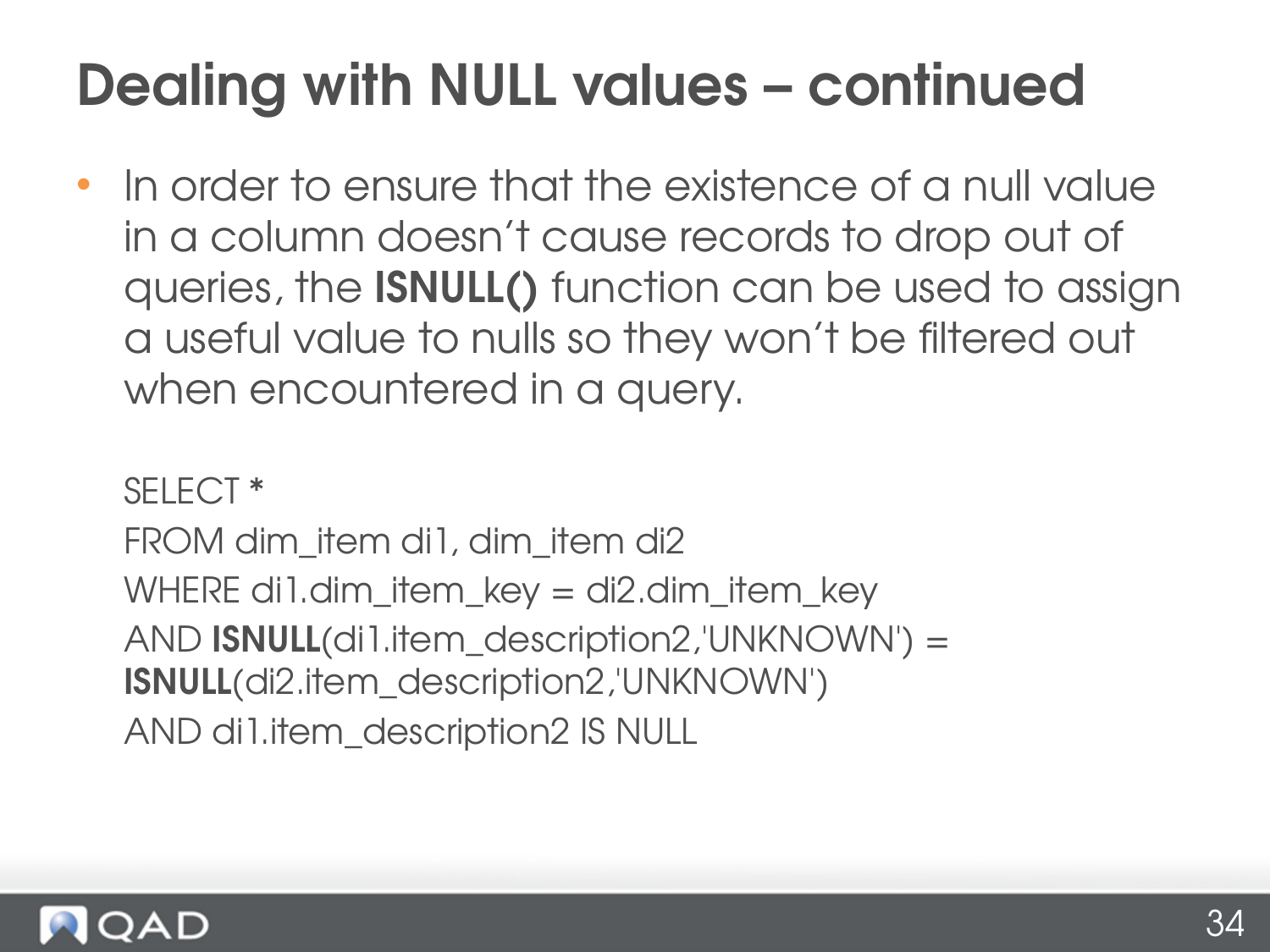

# Dealing with NULL values – continued
In order to ensure that the existence of a null value in a column doesn’t cause records to drop out of queries, the ISNULL() function can be used to assign a useful value to nulls so they won’t be filtered out when encountered in a query.

	SELECT *
	FROM dim_item di1, dim_item di2
	WHERE di1.dim_item_key = di2.dim_item_key
	AND ISNULL(di1.item_description2,'UNKNOWN') = ISNULL(di2.item_description2,'UNKNOWN')
	AND di1.item_description2 IS NULL

34